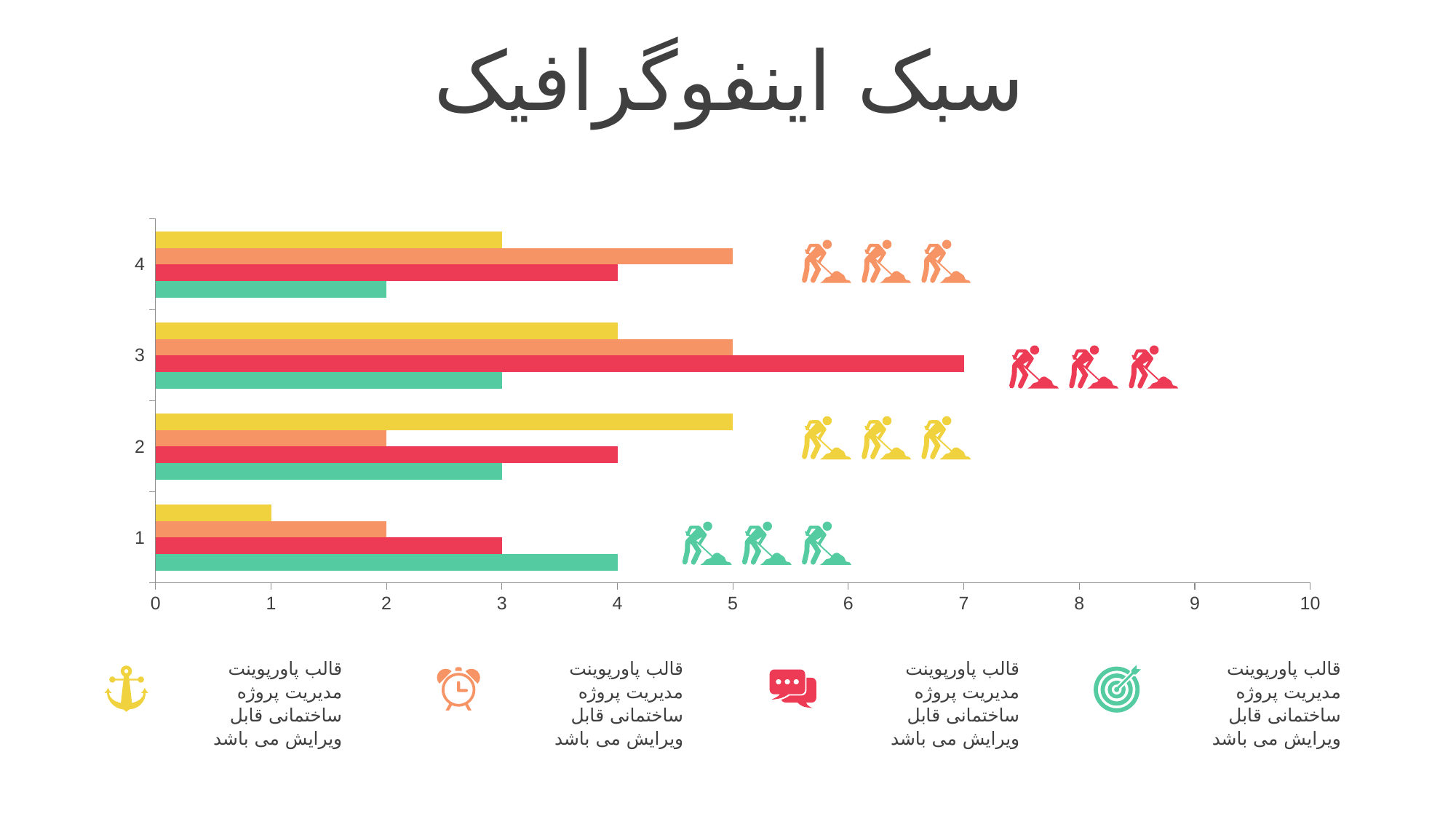

سبک اینفوگرافیک

### Chart

| Category |  |  |  |  |
|---|---|---|---|---|

قالب پاورپوینت مدیریت پروژه ساختمانی قابل ویرایش می باشد
قالب پاورپوینت مدیریت پروژه ساختمانی قابل ویرایش می باشد
قالب پاورپوینت مدیریت پروژه ساختمانی قابل ویرایش می باشد
قالب پاورپوینت مدیریت پروژه ساختمانی قابل ویرایش می باشد